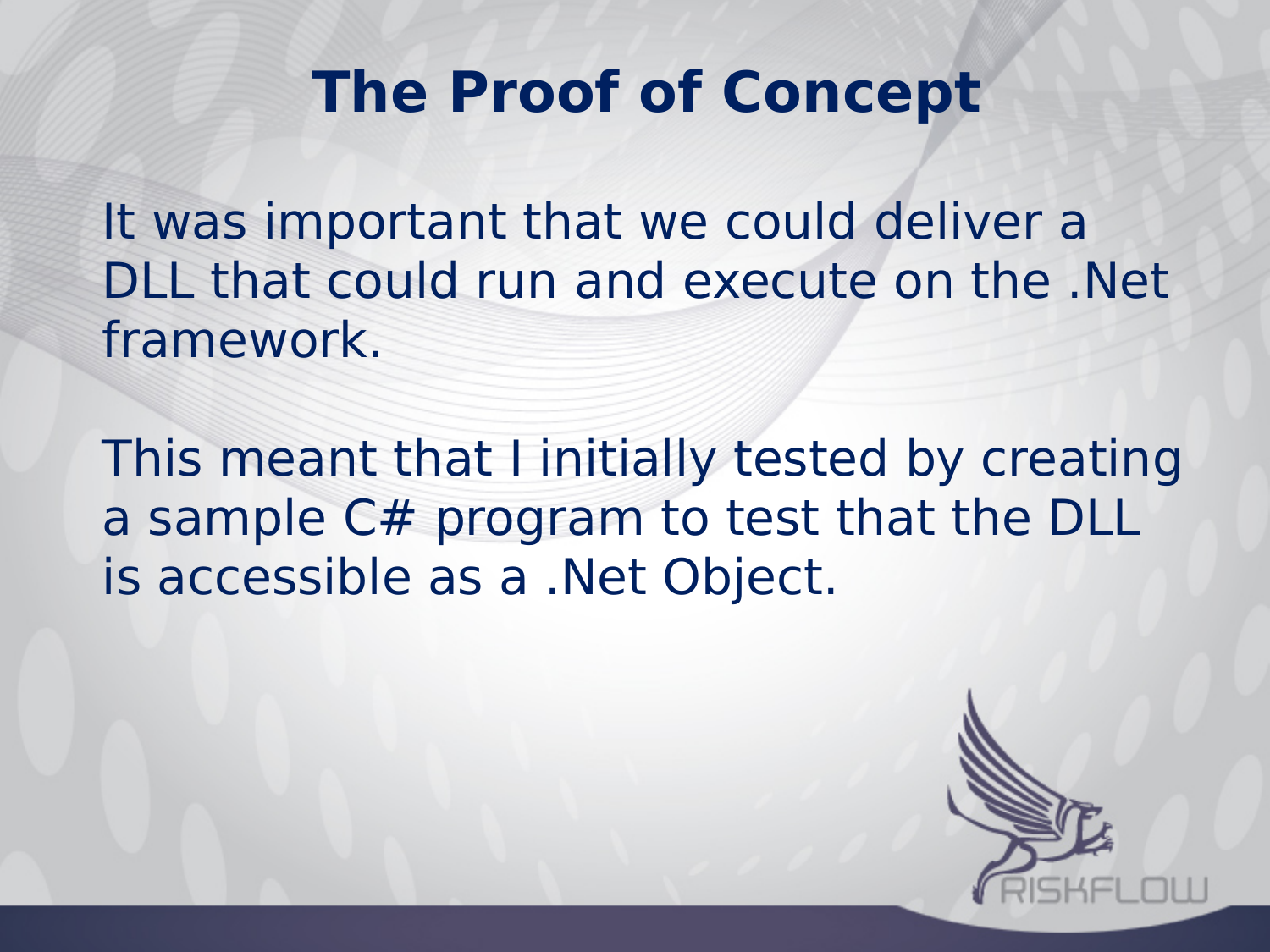

The Proof of Concept
It was important that we could deliver a DLL that could run and execute on the .Net framework.

This meant that I initially tested by creating a sample C# program to test that the DLL is accessible as a .Net Object.